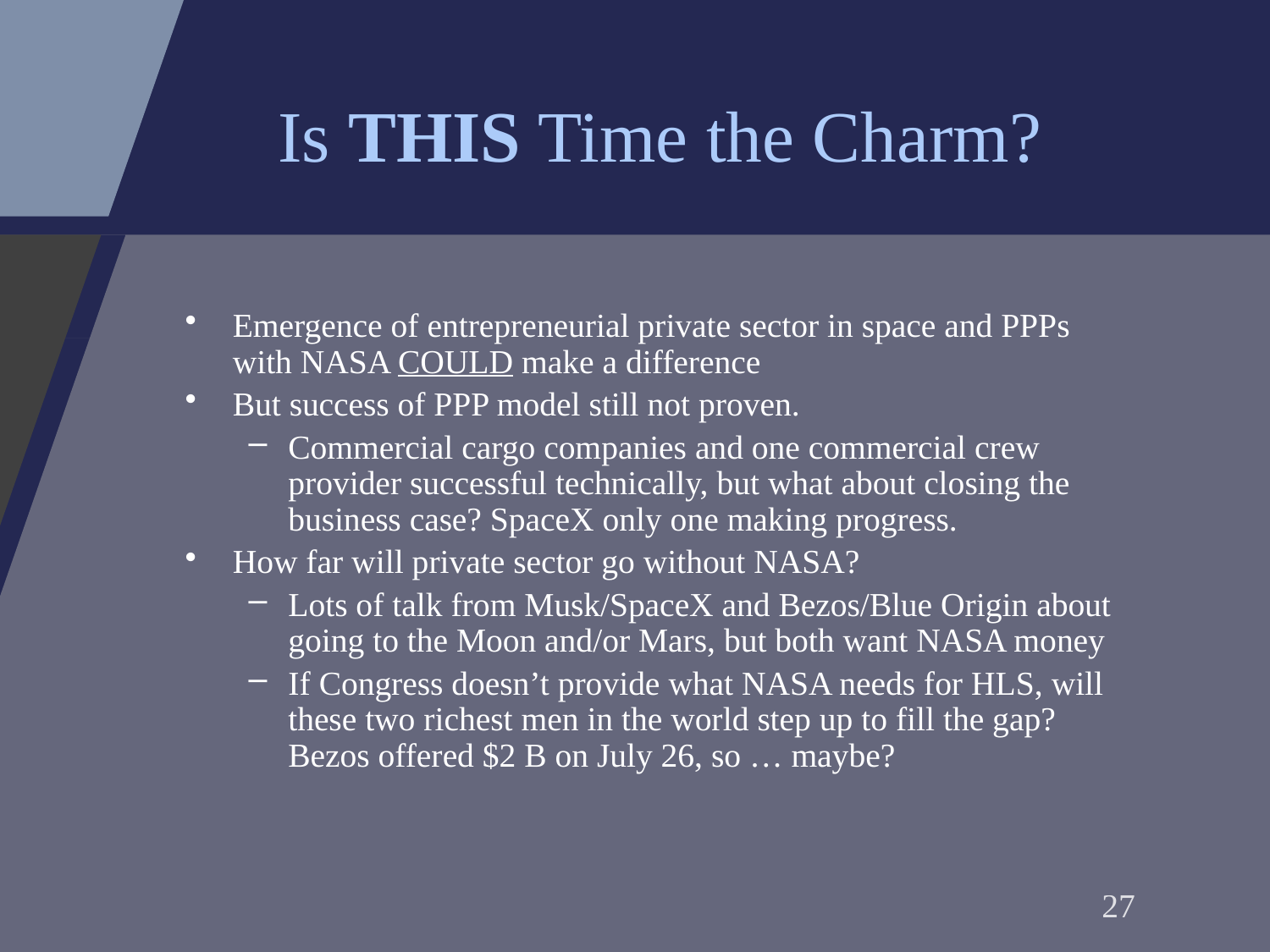

# Is THIS Time the Charm?

Emergence of entrepreneurial private sector in space and PPPs with NASA COULD make a difference
But success of PPP model still not proven.
Commercial cargo companies and one commercial crew provider successful technically, but what about closing the business case? SpaceX only one making progress.
How far will private sector go without NASA?
Lots of talk from Musk/SpaceX and Bezos/Blue Origin about going to the Moon and/or Mars, but both want NASA money
If Congress doesn’t provide what NASA needs for HLS, will these two richest men in the world step up to fill the gap? Bezos offered $2 B on July 26, so … maybe?

27